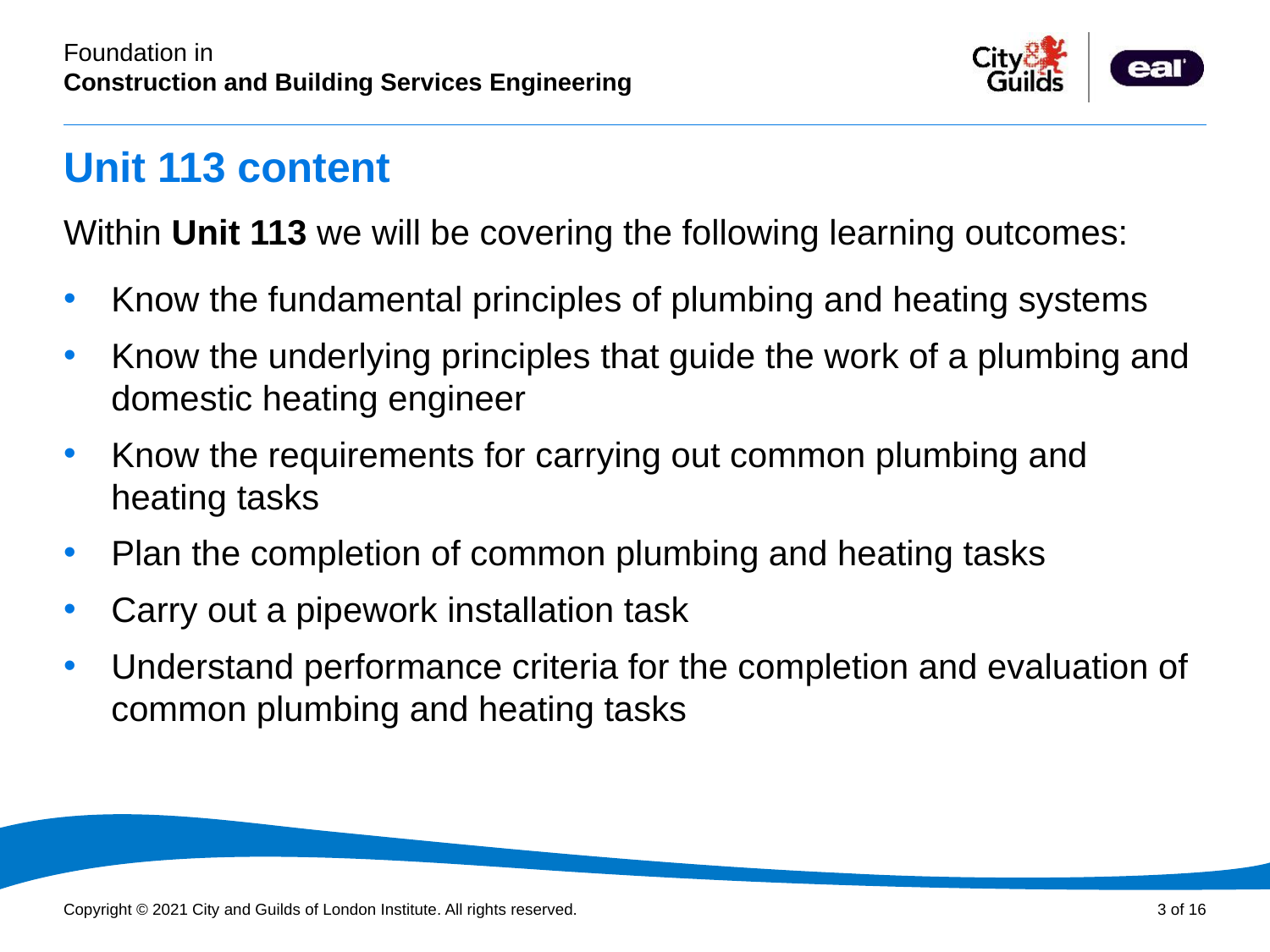

# Unit 113 content
Within Unit 113 we will be covering the following learning outcomes:
Know the fundamental principles of plumbing and heating systems
Know the underlying principles that guide the work of a plumbing and domestic heating engineer
Know the requirements for carrying out common plumbing and heating tasks
Plan the completion of common plumbing and heating tasks
Carry out a pipework installation task
Understand performance criteria for the completion and evaluation of common plumbing and heating tasks